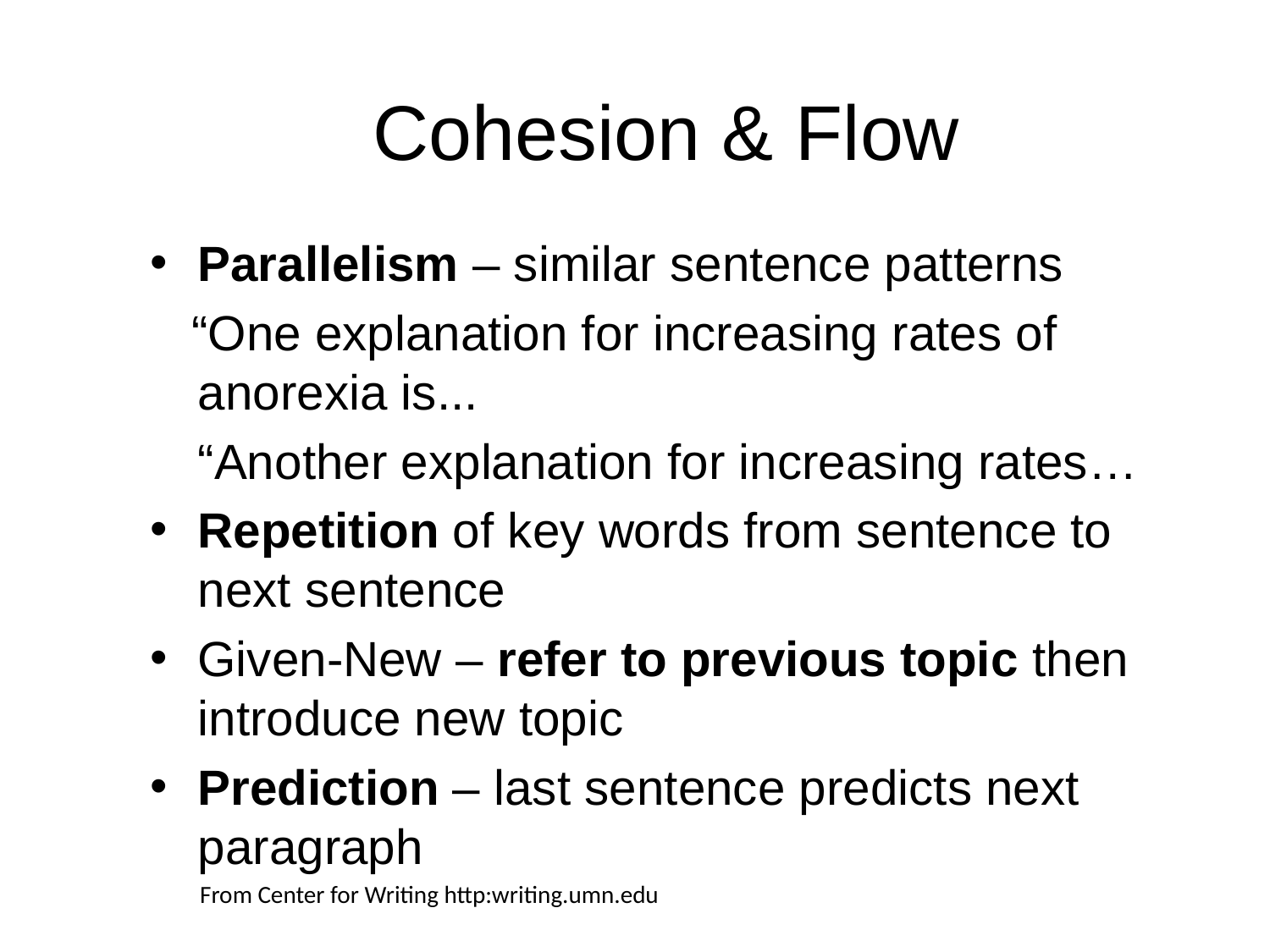

# Cohesion & Flow
Parallelism – similar sentence patterns
   “One explanation for increasing rates of anorexia is...
	“Another explanation for increasing rates…
Repetition of key words from sentence to next sentence
Given-New – refer to previous topic then introduce new topic
Prediction – last sentence predicts next paragraph
         From Center for Writing http:writing.umn.edu